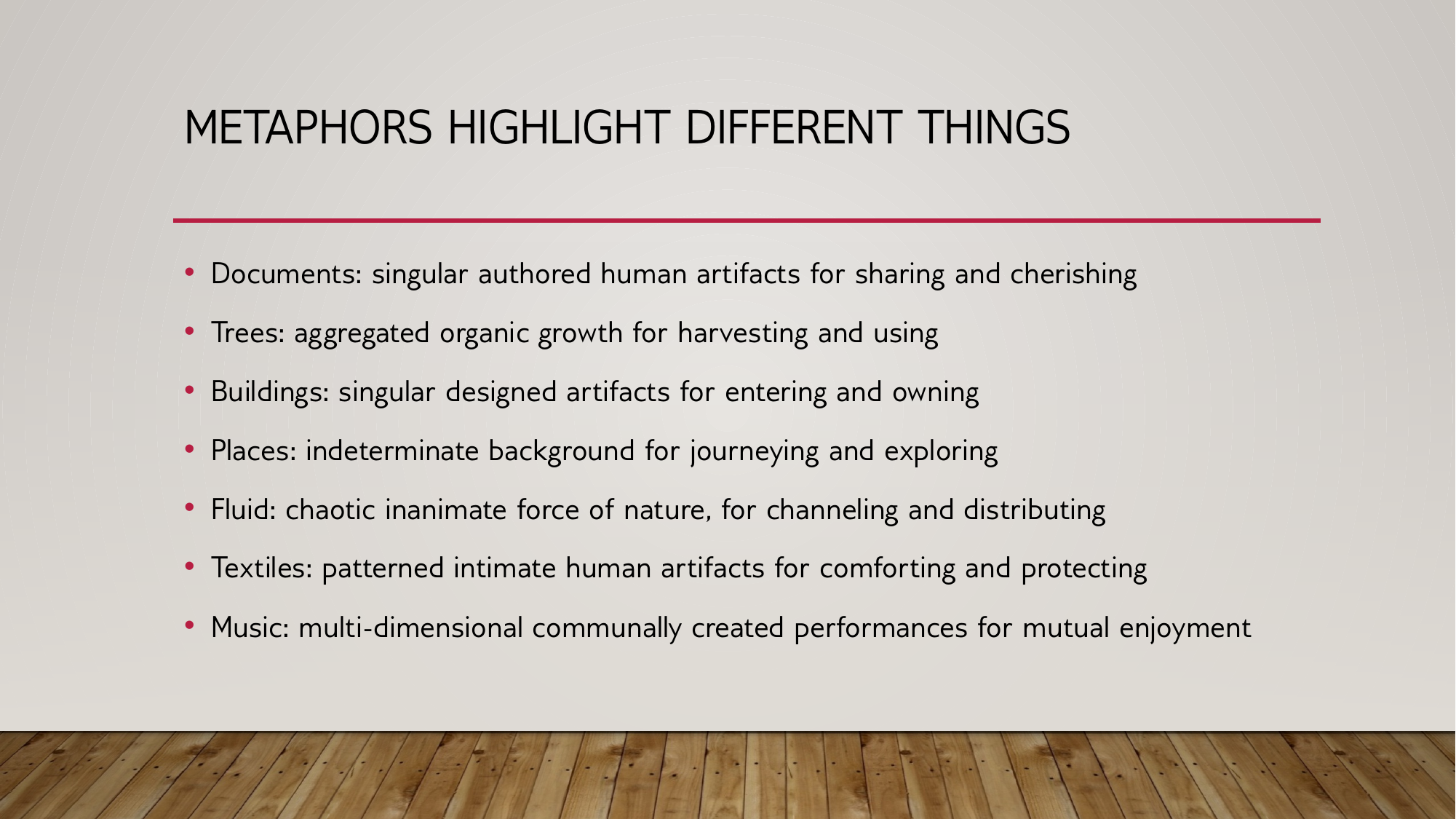

# METAPHORS HIGHLIGHT DIFFERENT THINGS
Documents: singular authored human artifacts for sharing and cherishing
Trees: aggregated organic growth for harvesting and using
Buildings: singular designed artifacts for entering and owning
Places: indeterminate background for journeying and exploring
Fluid: chaotic inanimate force of nature, for channeling and distributing
Textiles: patterned intimate human artifacts for comforting and protecting
Music: multi-dimensional communally created performances for mutual enjoyment